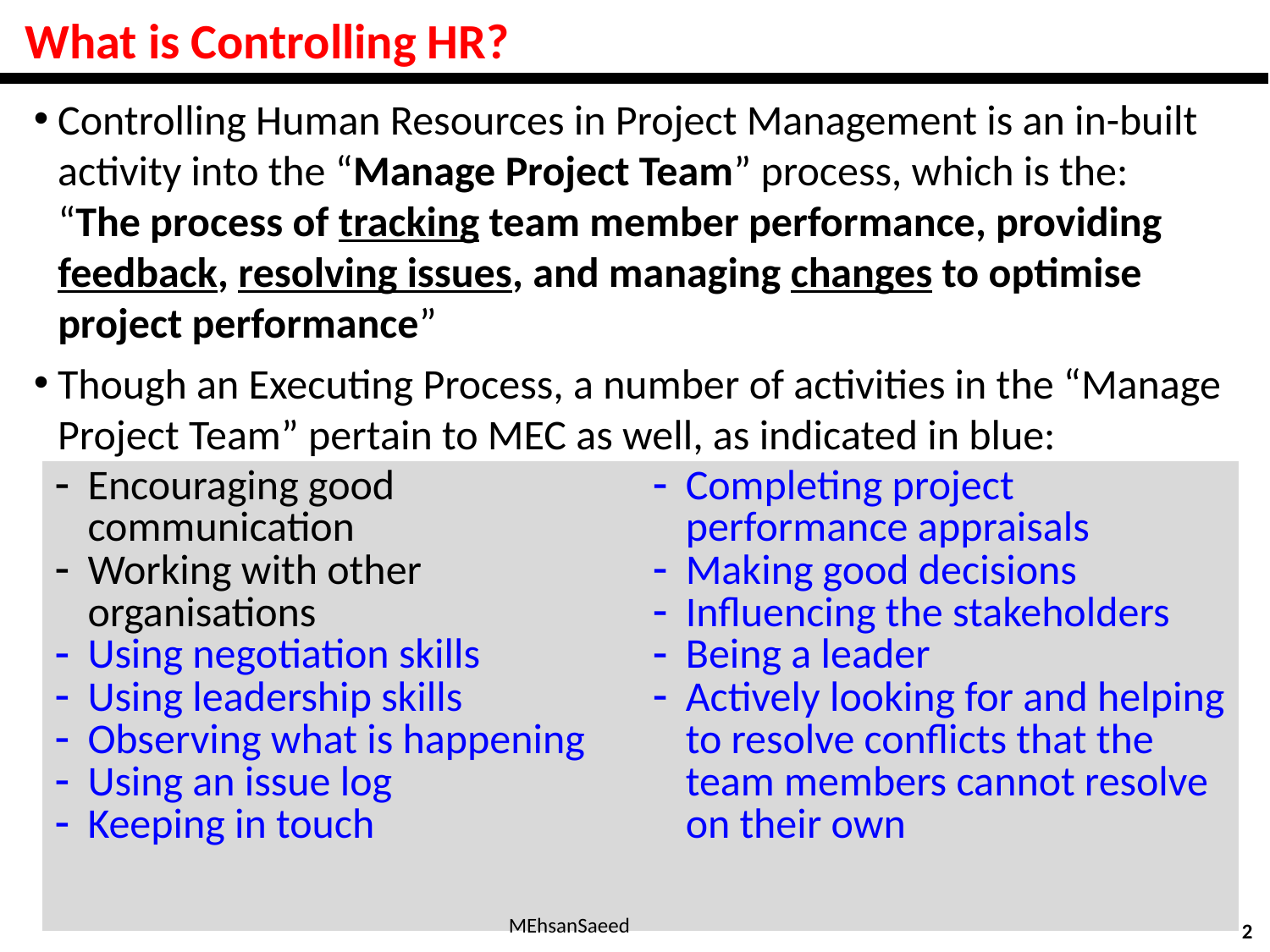

# What is Controlling HR?
Controlling Human Resources in Project Management is an in-built activity into the “Manage Project Team” process, which is the:
“The process of tracking team member performance, providing feedback, resolving issues, and managing changes to optimise project performance”
Though an Executing Process, a number of activities in the “Manage Project Team” pertain to MEC as well, as indicated in blue:

| Encouraging good communication Working with other organisations Using negotiation skills Using leadership skills Observing what is happening Using an issue log Keeping in touch | Completing project performance appraisals Making good decisions Influencing the stakeholders Being a leader Actively looking for and helping to resolve conflicts that the team members cannot resolve on their own |
| --- | --- |
MEhsanSaeed
2